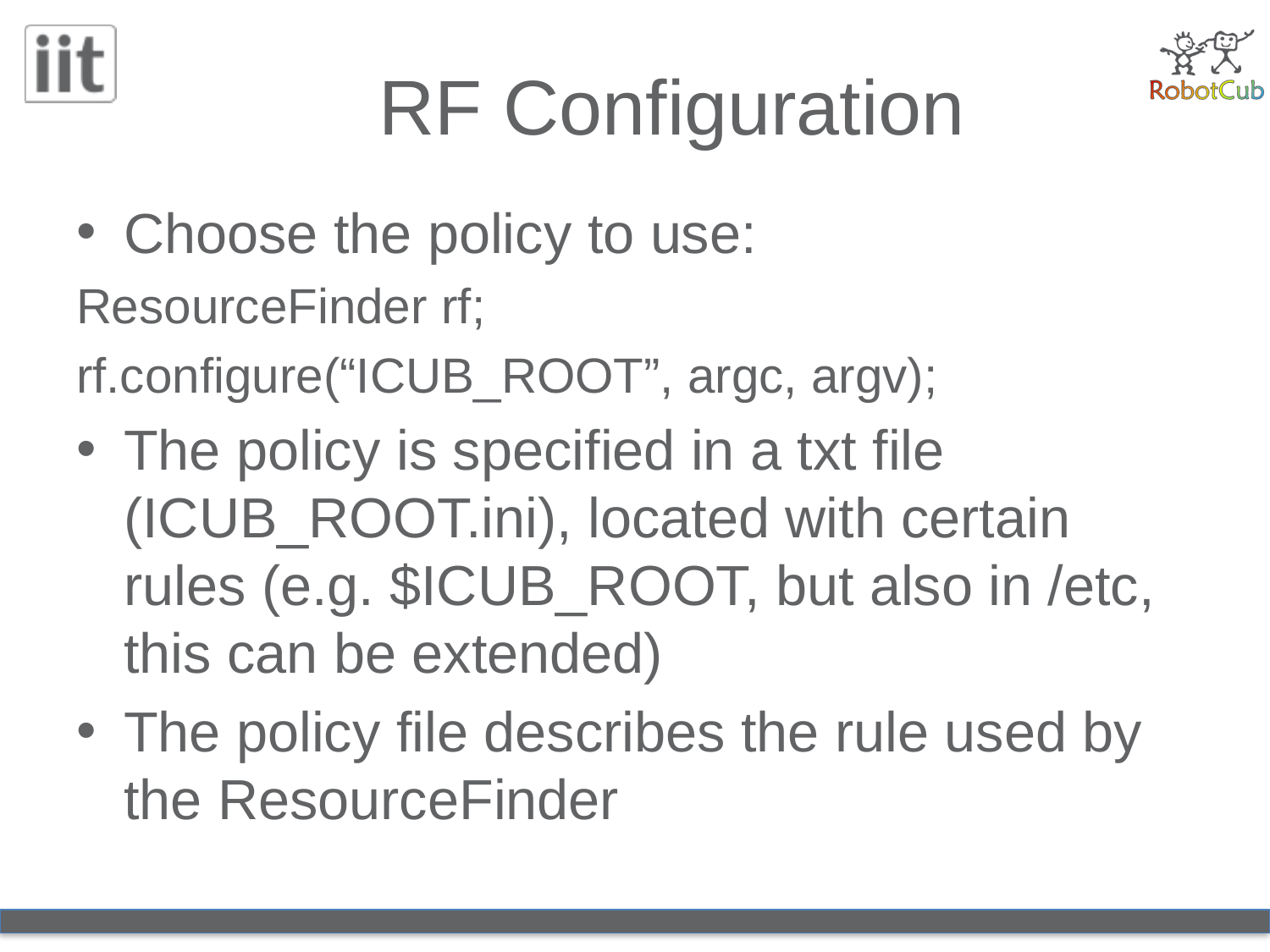

# RF Configuration
Choose the policy to use:
ResourceFinder rf;
rf.configure(“ICUB_ROOT”, argc, argv);
The policy is specified in a txt file (ICUB_ROOT.ini), located with certain rules (e.g. $ICUB_ROOT, but also in /etc, this can be extended)
The policy file describes the rule used by the ResourceFinder